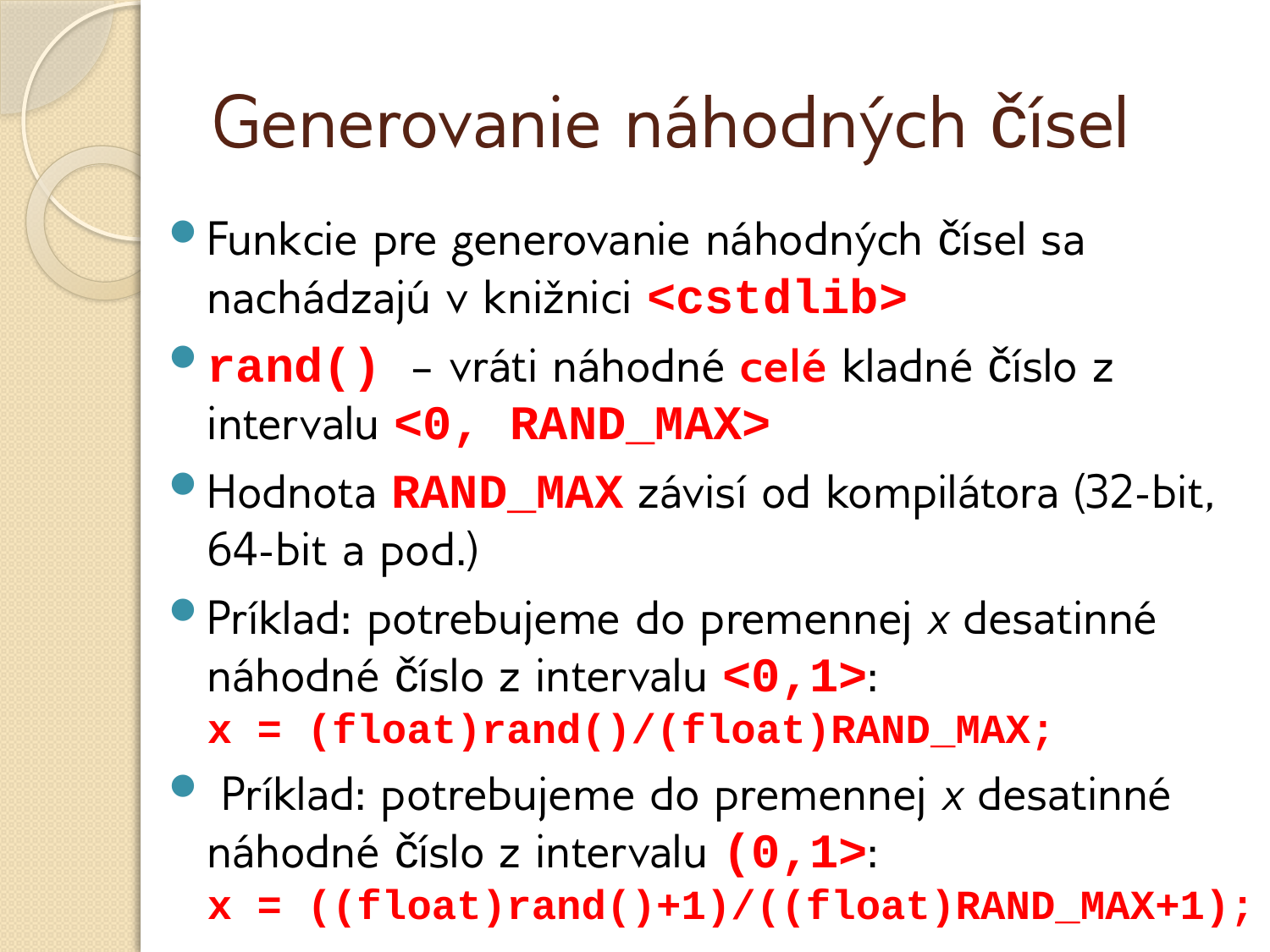

# Generovanie náhodných čísel
Funkcie pre generovanie náhodných čísel sa nachádzajú v knižnici <cstdlib>
rand() – vráti náhodné celé kladné číslo z intervalu <0, RAND_MAX>
Hodnota RAND_MAX závisí od kompilátora (32-bit, 64-bit a pod.)
Príklad: potrebujeme do premennej x desatinné náhodné číslo z intervalu <0,1>:
x = (float)rand()/(float)RAND_MAX;
 Príklad: potrebujeme do premennej x desatinné náhodné číslo z intervalu (0,1>:
x = ((float)rand()+1)/((float)RAND_MAX+1);